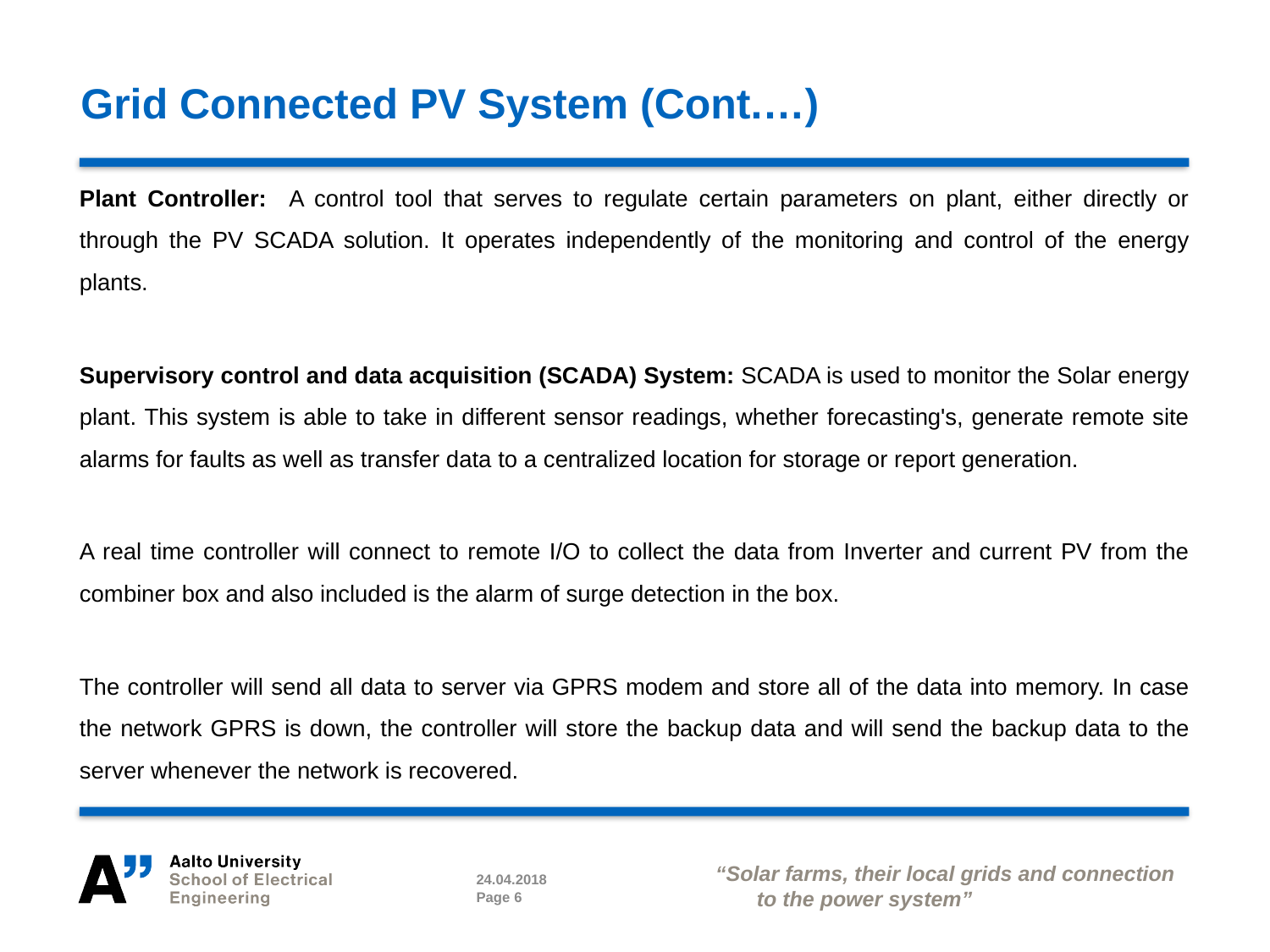

# Grid Connected PV System (Cont.…)
Plant Controller:  A control tool that serves to regulate certain parameters on plant, either directly or through the PV SCADA solution. It operates independently of the monitoring and control of the energy plants.

Supervisory control and data acquisition (SCADA) System: SCADA is used to monitor the Solar energy plant. This system is able to take in different sensor readings, whether forecasting's, generate remote site alarms for faults as well as transfer data to a centralized location for storage or report generation.

A real time controller will connect to remote I/O to collect the data from Inverter and current PV from the combiner box and also included is the alarm of surge detection in the box.

The controller will send all data to server via GPRS modem and store all of the data into memory. In case the network GPRS is down, the controller will store the backup data and will send the backup data to the server whenever the network is recovered.
“Solar farms, their local grids and connection         to the power system”
24.04.2018
Page 6